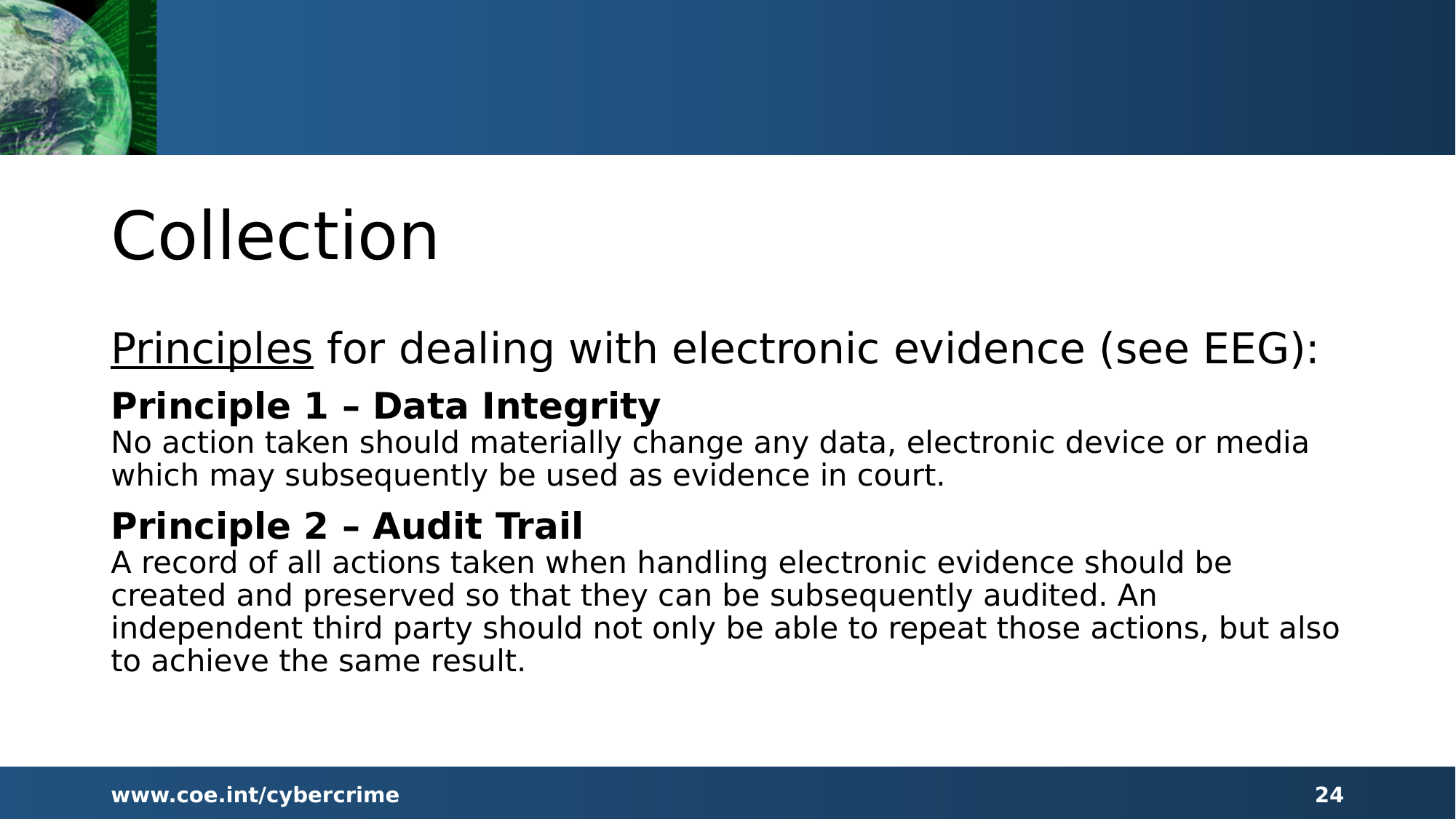

# Collection
Principles for dealing with electronic evidence (see EEG):
Principle 1 – Data Integrity
No action taken should materially change any data, electronic device or media which may subsequently be used as evidence in court.
Principle 2 – Audit Trail
A record of all actions taken when handling electronic evidence should be created and preserved so that they can be subsequently audited. An independent third party should not only be able to repeat those actions, but also to achieve the same result.

www.coe.int/cybercrime
24